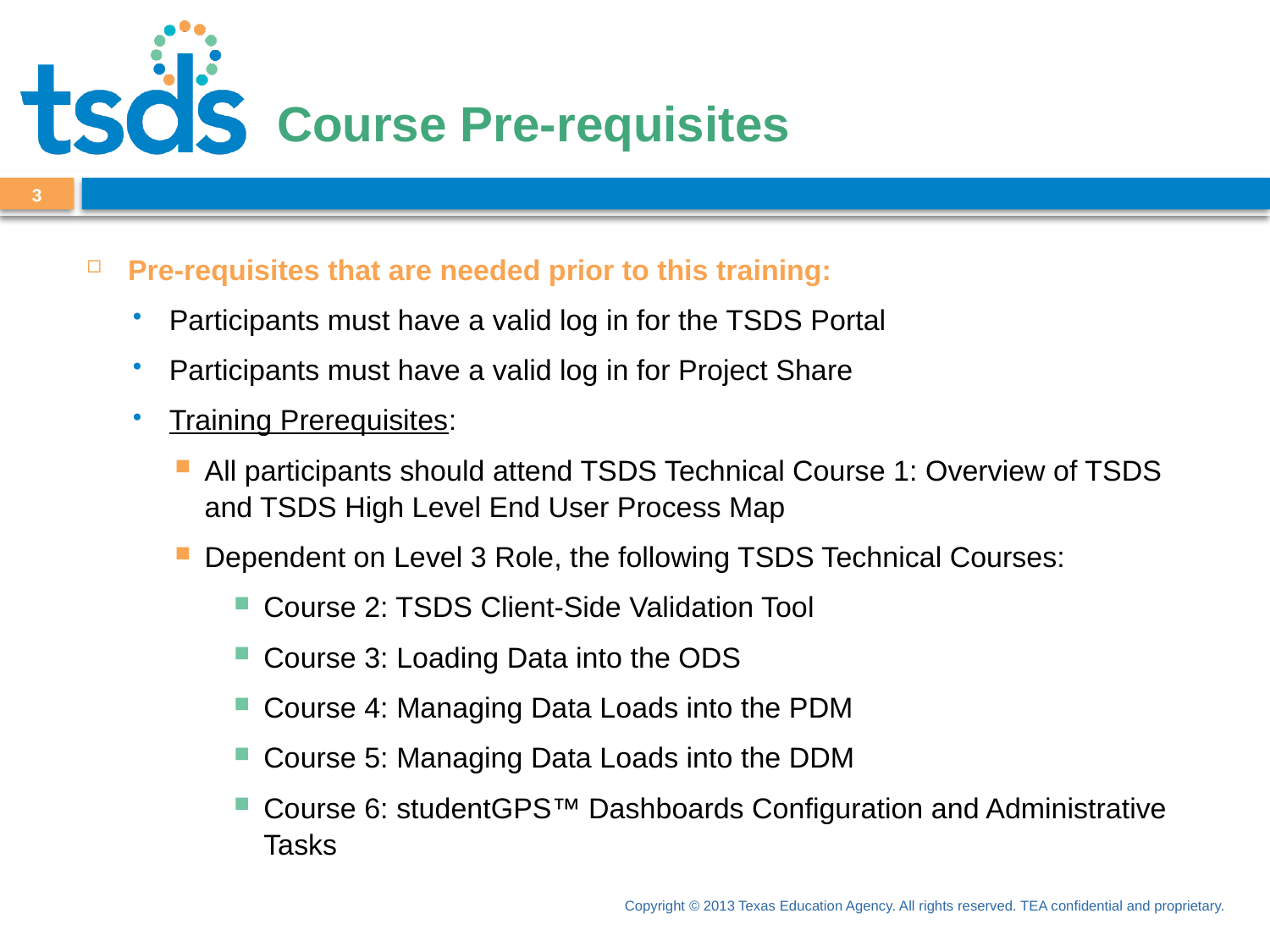

# Course Pre-requisites
3
Pre-requisites that are needed prior to this training:
Participants must have a valid log in for the TSDS Portal
Participants must have a valid log in for Project Share
Training Prerequisites:
All participants should attend TSDS Technical Course 1: Overview of TSDS and TSDS High Level End User Process Map
Dependent on Level 3 Role, the following TSDS Technical Courses:
Course 2: TSDS Client-Side Validation Tool
Course 3: Loading Data into the ODS
Course 4: Managing Data Loads into the PDM
Course 5: Managing Data Loads into the DDM
Course 6: studentGPS™ Dashboards Configuration and Administrative Tasks